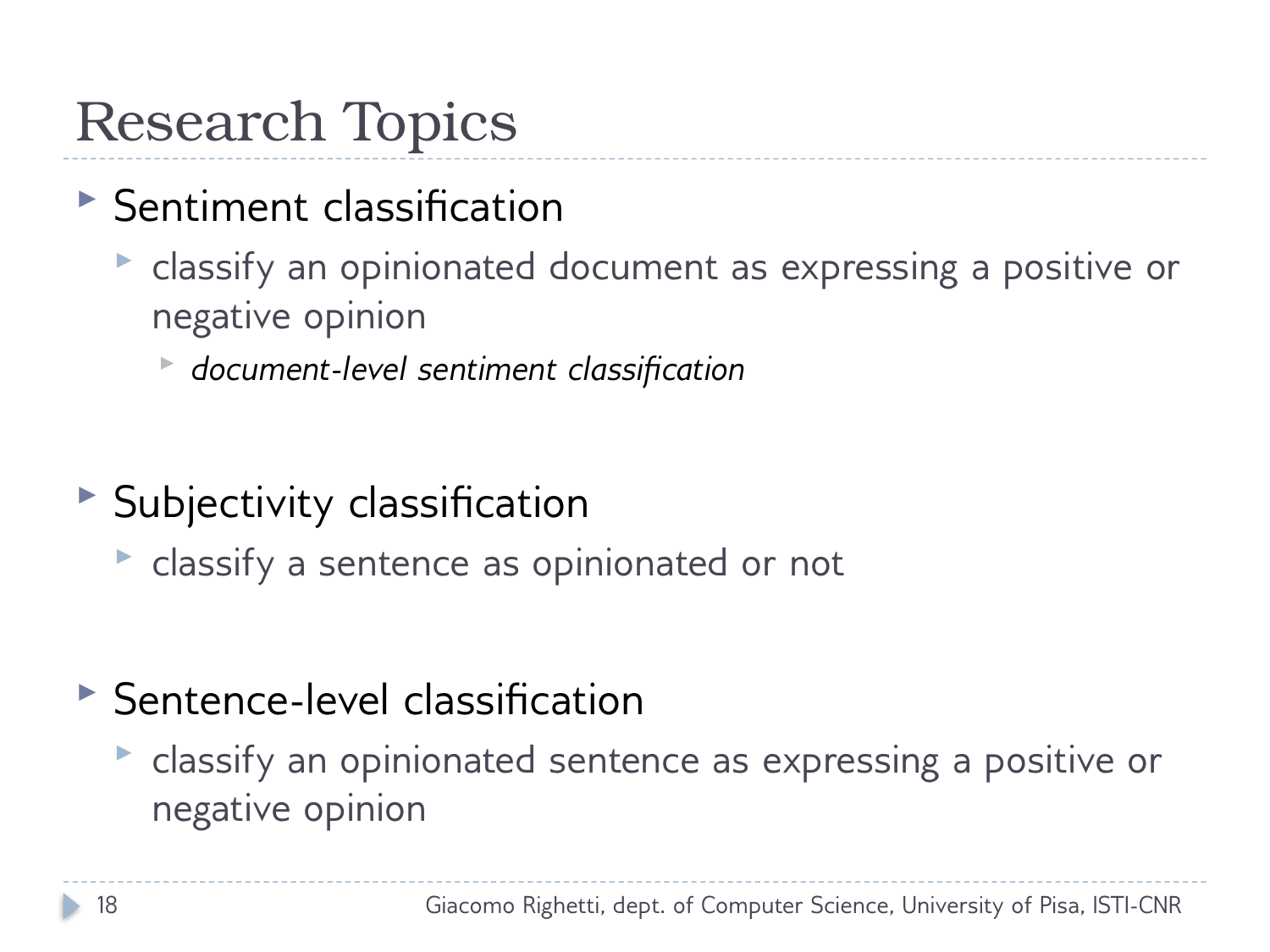

# Research Topics
Sentiment classification
classify an opinionated document as expressing a positive or negative opinion
document-level sentiment classification

Subjectivity classification
classify a sentence as opinionated or not

Sentence-level classification
classify an opinionated sentence as expressing a positive or negative opinion
18
Giacomo Righetti, dept. of Computer Science, University of Pisa, ISTI-CNR